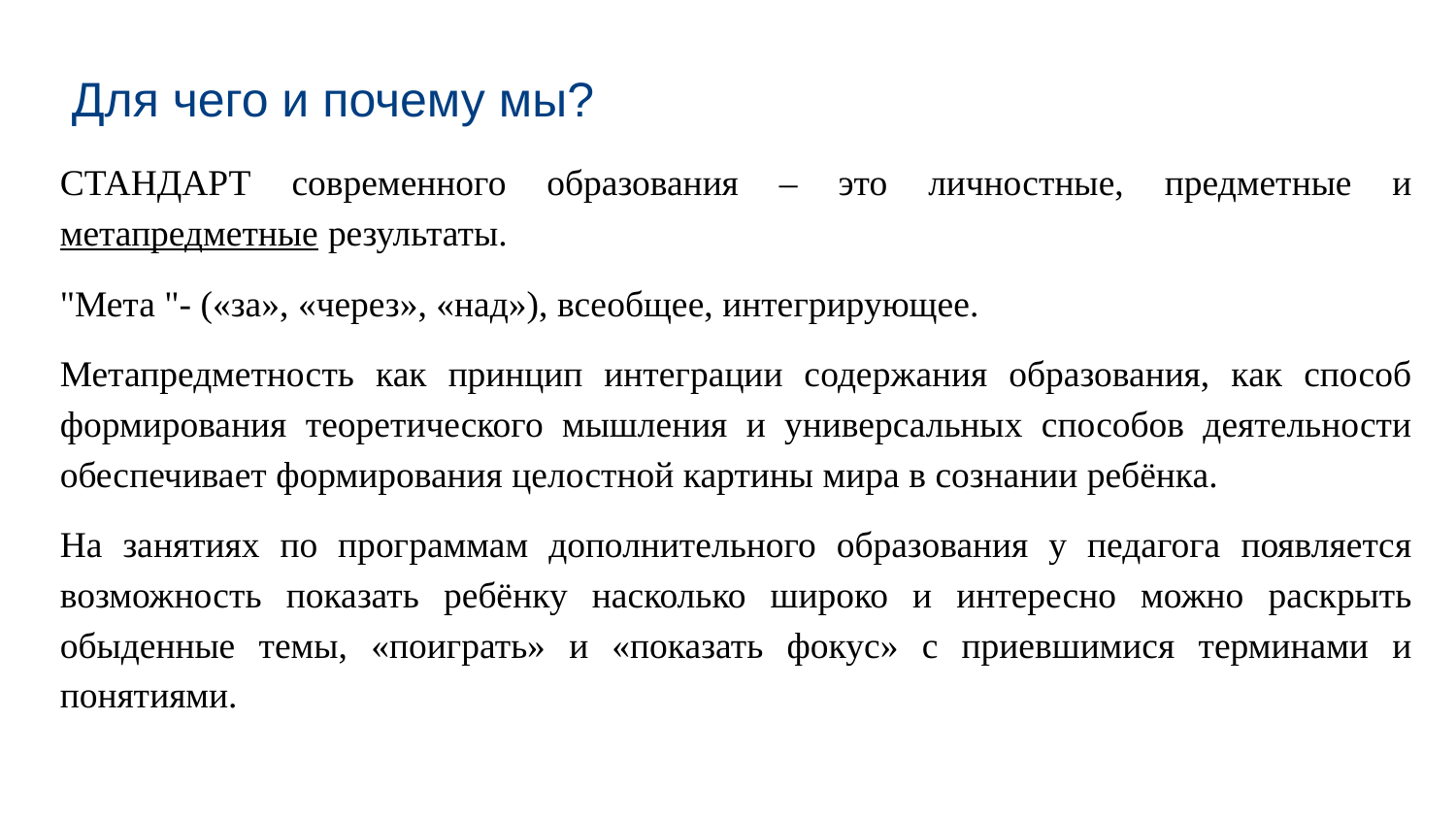

# Для чего и почему мы?
СТАНДАРТ современного образования – это личностные, предметные и метапредметные результаты.
"Мета "- («за», «через», «над»), всеобщее, интегрирующее.
Метапредметность как принцип интеграции содержания образования, как способ формирования теоретического мышления и универсальных способов деятельности обеспечивает формирования целостной картины мира в сознании ребёнка.
На занятиях по программам дополнительного образования у педагога появляется возможность показать ребёнку насколько широко и интересно можно раскрыть обыденные темы, «поиграть» и «показать фокус» с приевшимися терминами и понятиями.

9